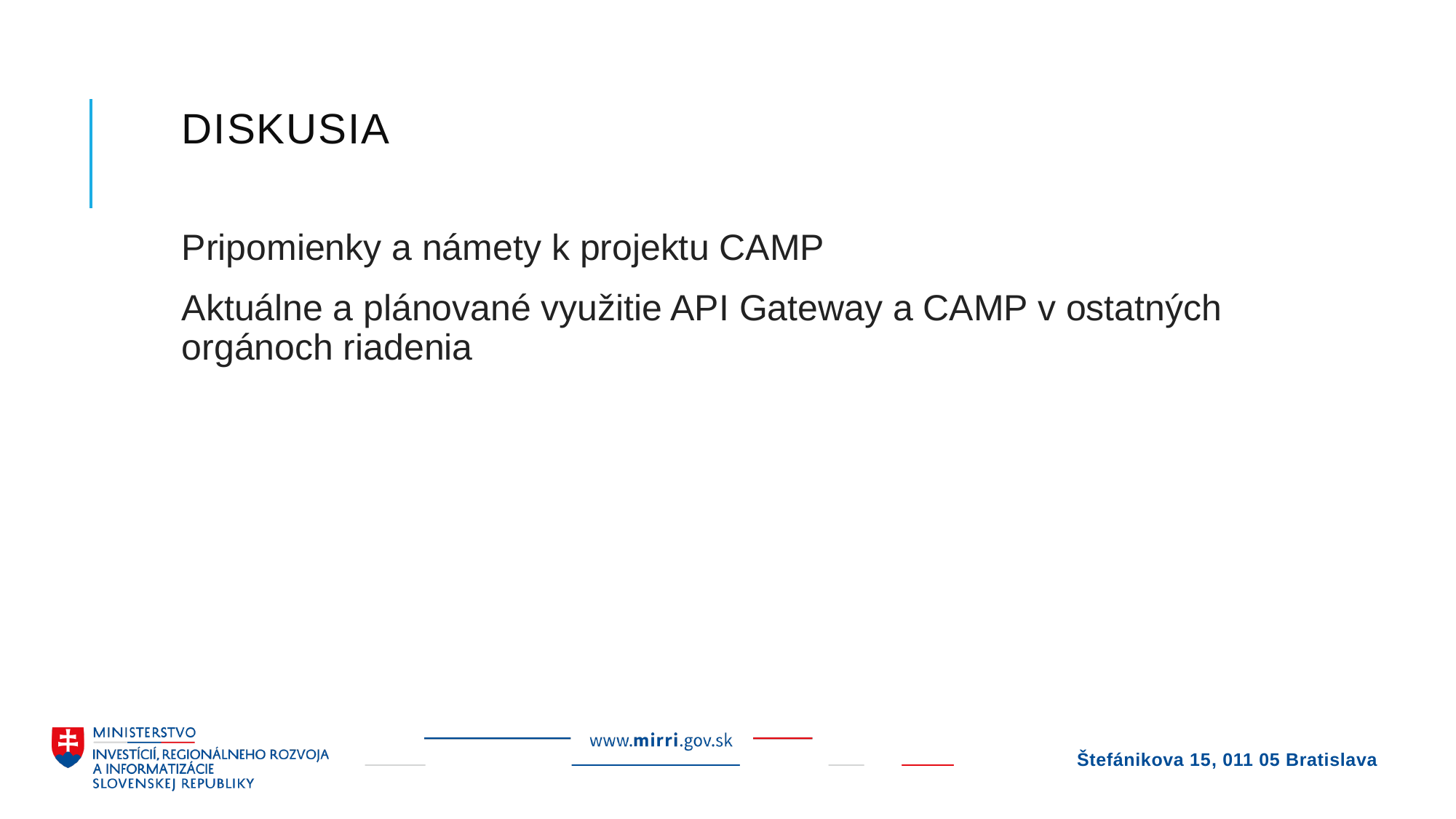

# Diskusia
Pripomienky a námety k projektu CAMP
Aktuálne a plánované využitie API Gateway a CAMP v ostatných orgánoch riadenia